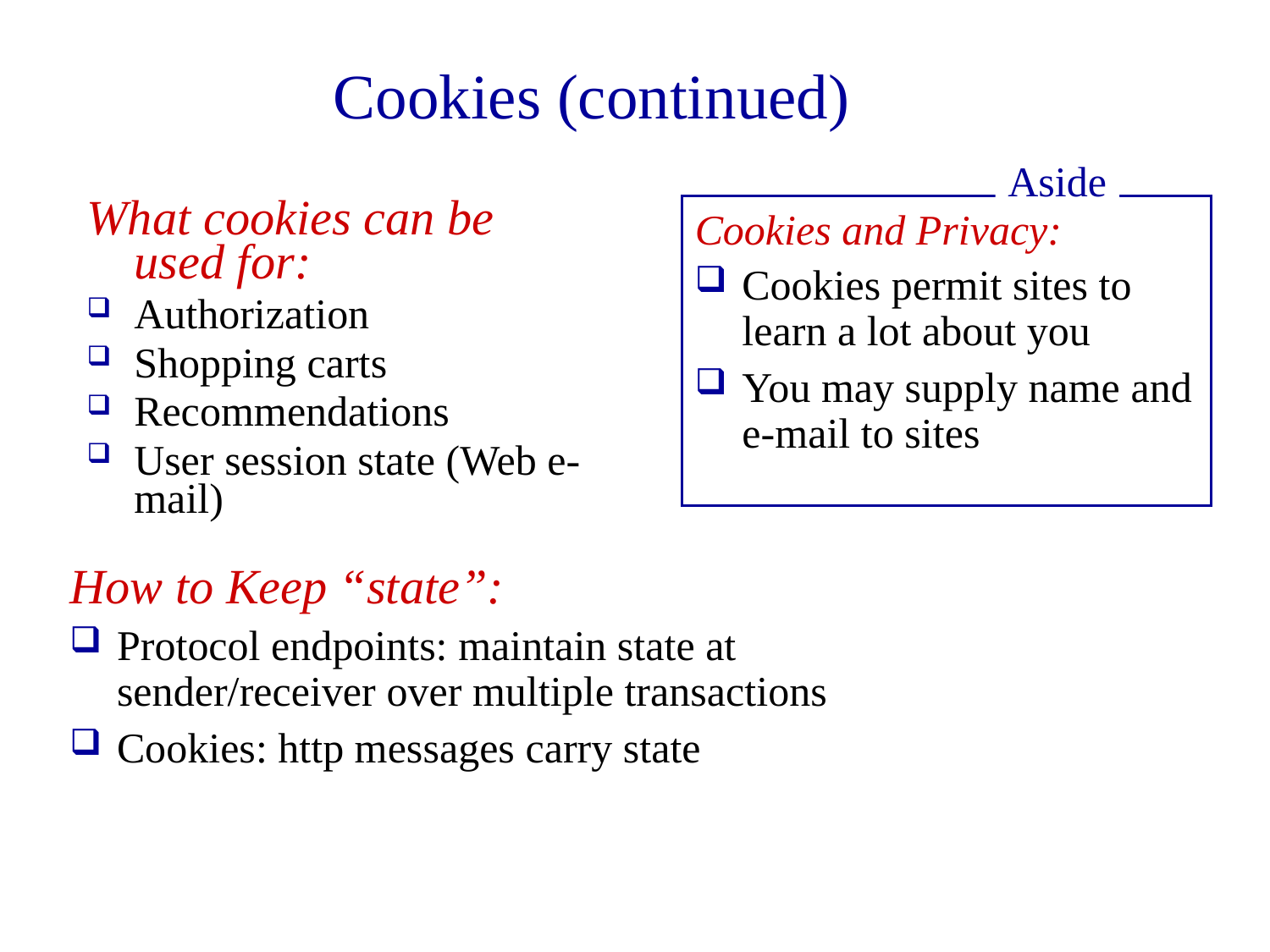

Cookies (continued)
Aside
What cookies can be used for:
Authorization
Shopping carts
Recommendations
User session state (Web e-mail)
Cookies and Privacy:
Cookies permit sites to learn a lot about you
You may supply name and e-mail to sites
How to Keep “state”:
Protocol endpoints: maintain state at sender/receiver over multiple transactions
Cookies: http messages carry state